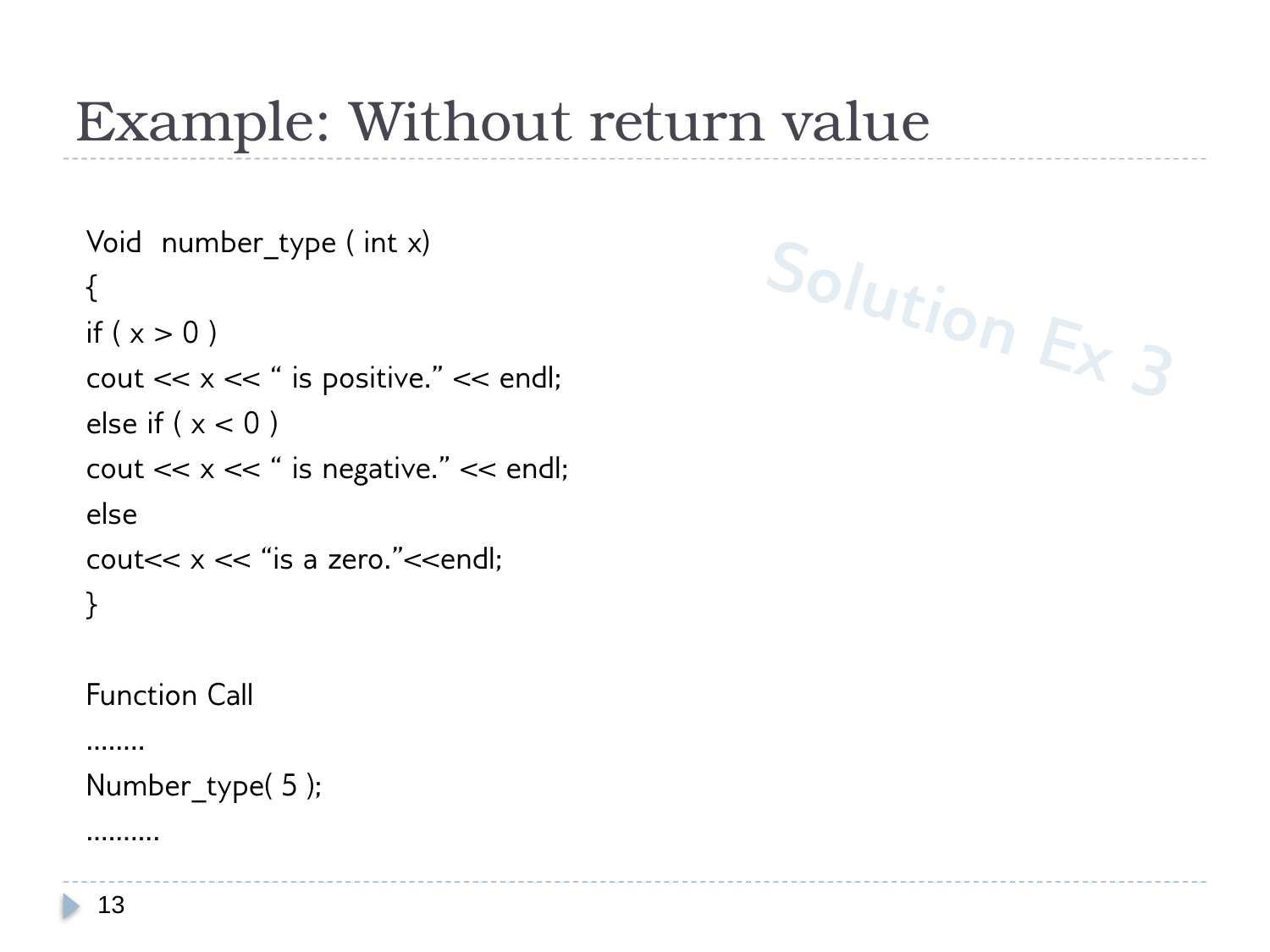

# Example: Without return value

Void  number_type ( int x)‏
{
	if ( x > 0 )‏
		cout << x << “ is positive.” << endl;
	else if ( x < 0 )‏
		cout << x << “ is negative.” << endl;
	else
		cout<< x << “is a zero.”<<endl;
}

Function Call
……..
Number_type( 5 );
……….

Solution Ex 3
13